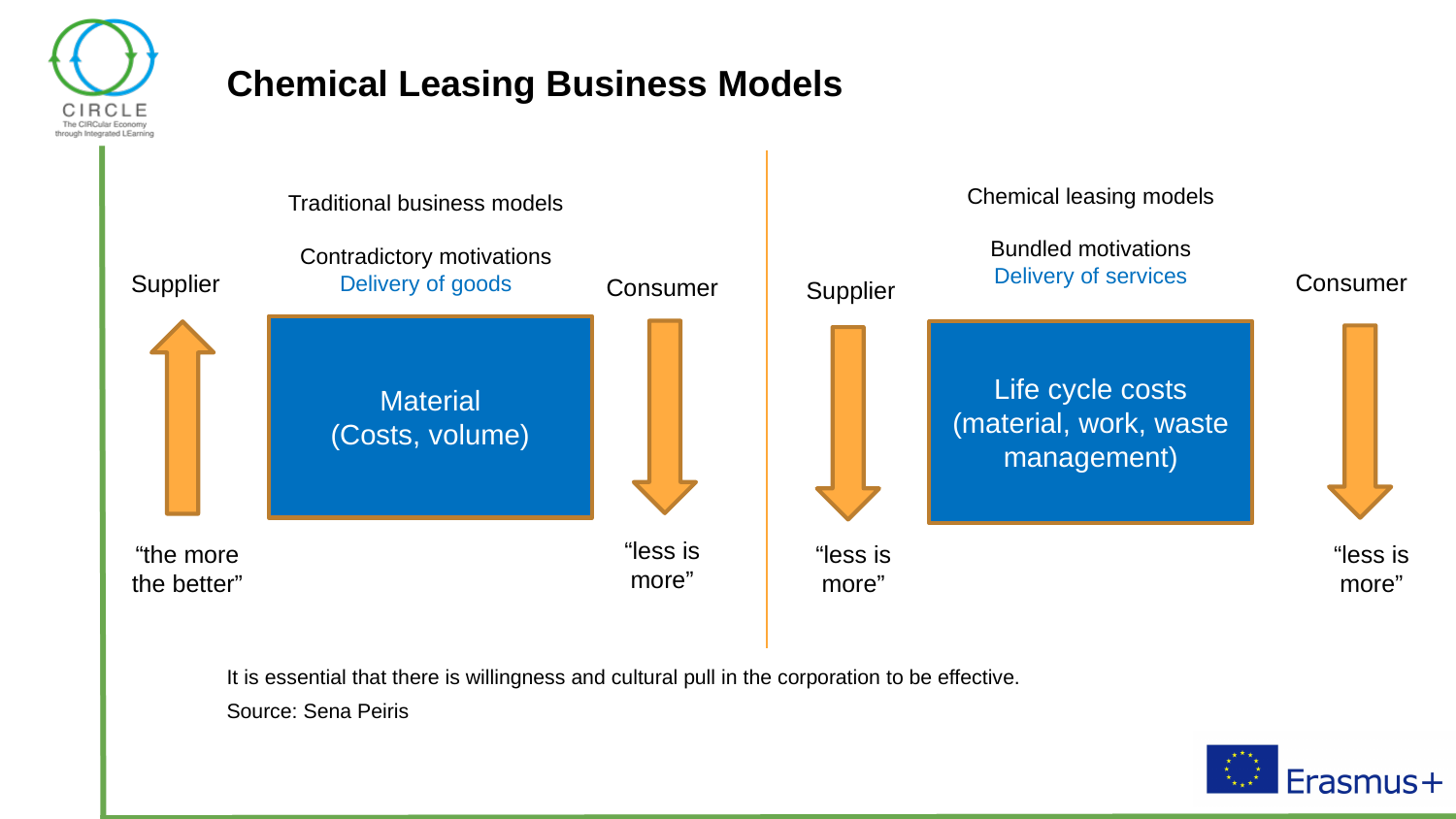

# Chemical Leasing Business Models
Chemical leasing models

Bundled motivations
Delivery of services
Traditional business models

Contradictory motivations
Delivery of goods
Consumer
Supplier
Consumer
Supplier
Material
(Costs, volume)

Life cycle costs
(material, work, waste management)

“less is more”
“less is more”
“the more the better”
“less is more”
It is essential that there is willingness and cultural pull in the corporation to be effective.
Source: Sena Peiris